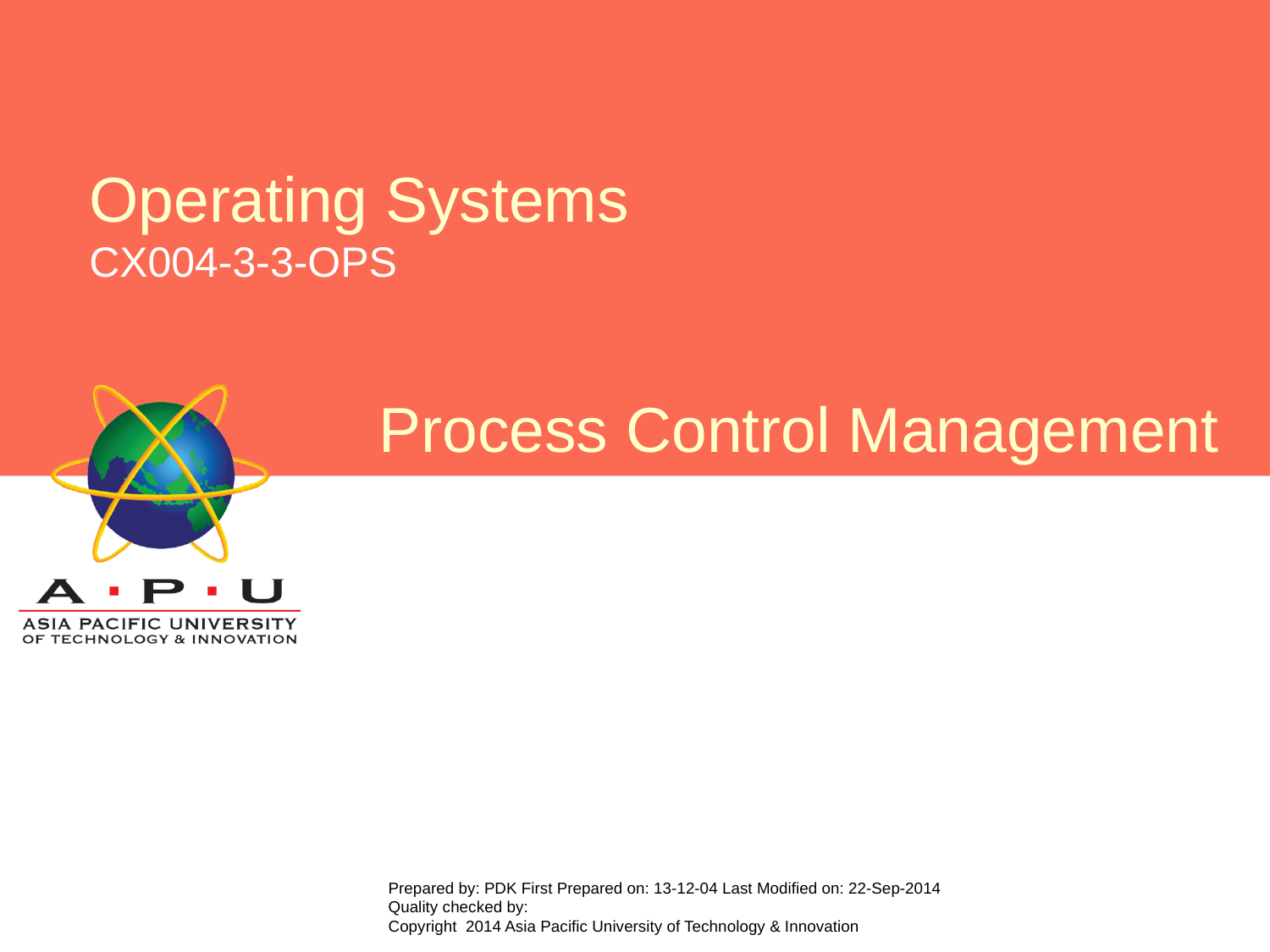

Operating Systems
CX004-3-3-OPS
# Process Control Management
Prepared by: PDK First Prepared on: 13-12-04 Last Modified on: 22-Sep-2014
Quality checked by:
Copyright  2014 Asia Pacific University of Technology & Innovation